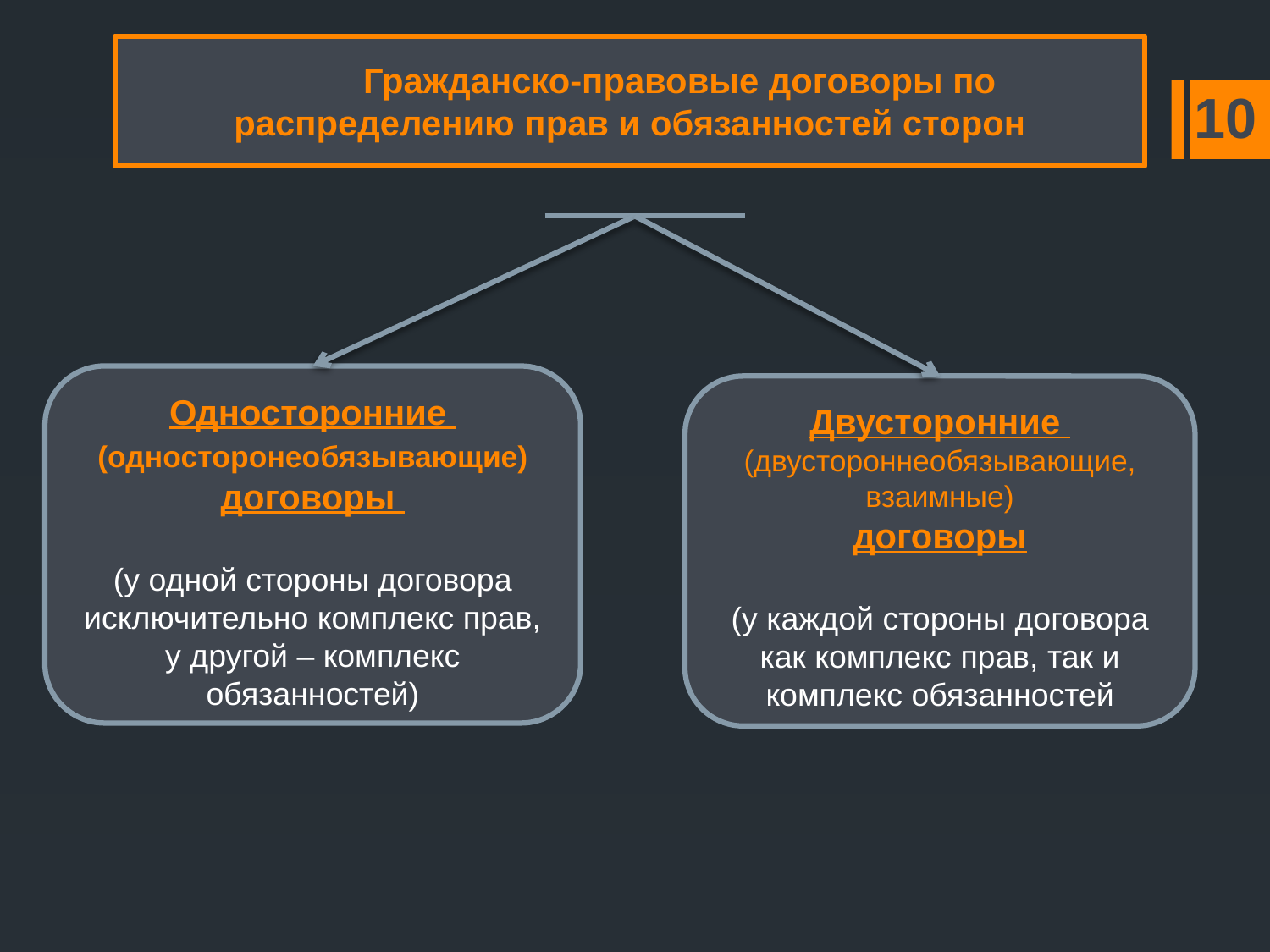

Гражданско-правовые договоры по распределению прав и обязанностей сторон

10

Односторонние
(односторонеобязывающие) договоры

(у одной стороны договора исключительно комплекс прав, у другой – комплекс обязанностей)
Двусторонние
(двустороннеобязывающие, взаимные)
договоры

(у каждой стороны договора как комплекс прав, так и комплекс обязанностей